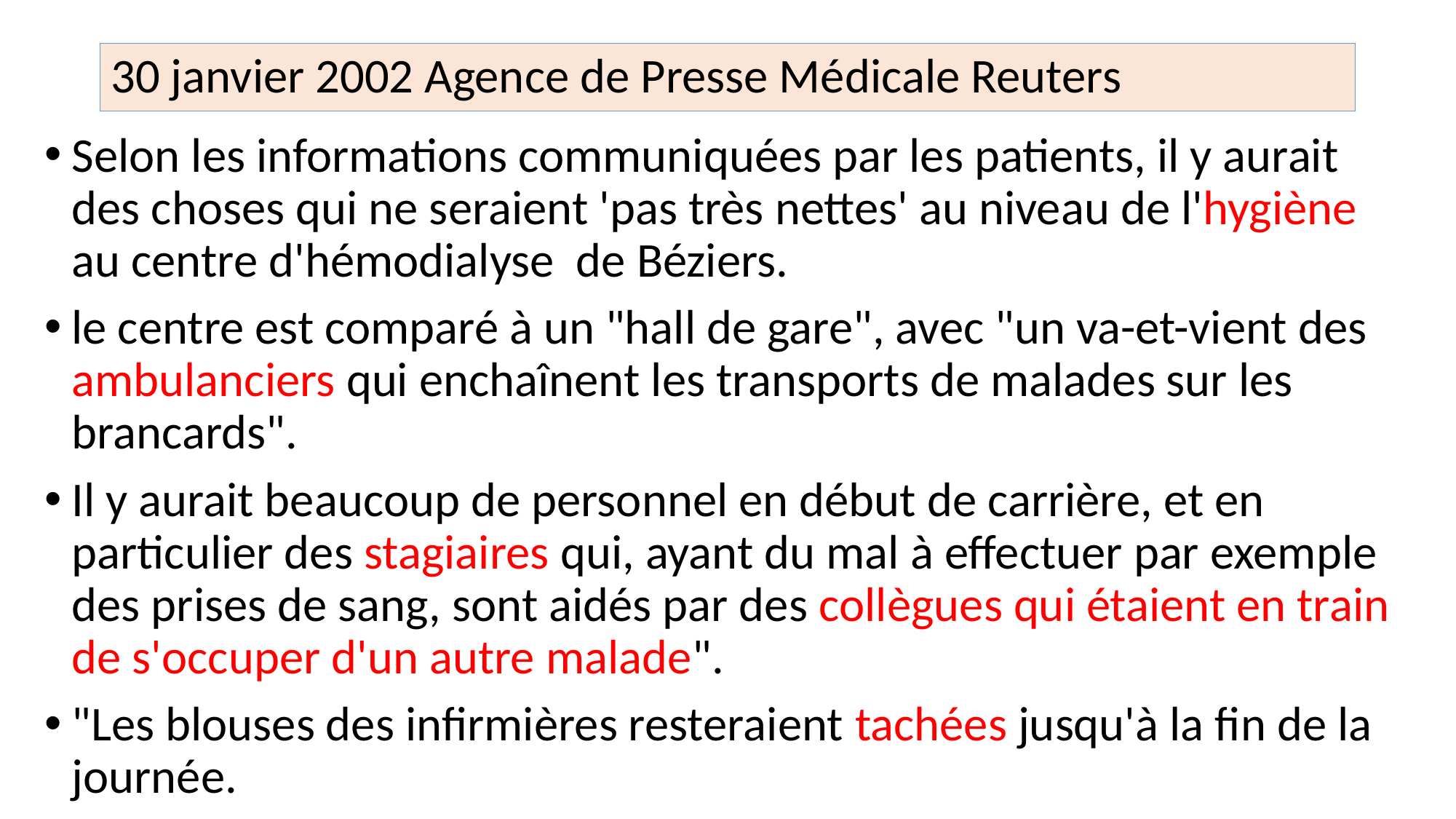

# 30 janvier 2002 Agence de Presse Médicale Reuters
Selon les informations communiquées par les patients, il y aurait des choses qui ne seraient 'pas très nettes' au niveau de l'hygiène au centre d'hémodialyse  de Béziers.
le centre est comparé à un "hall de gare", avec "un va-et-vient des ambulanciers qui enchaînent les transports de malades sur les brancards".
Il y aurait beaucoup de personnel en début de carrière, et en particulier des stagiaires qui, ayant du mal à effectuer par exemple des prises de sang, sont aidés par des collègues qui étaient en train de s'occuper d'un autre malade".
"Les blouses des infirmières resteraient tachées jusqu'à la fin de la journée.